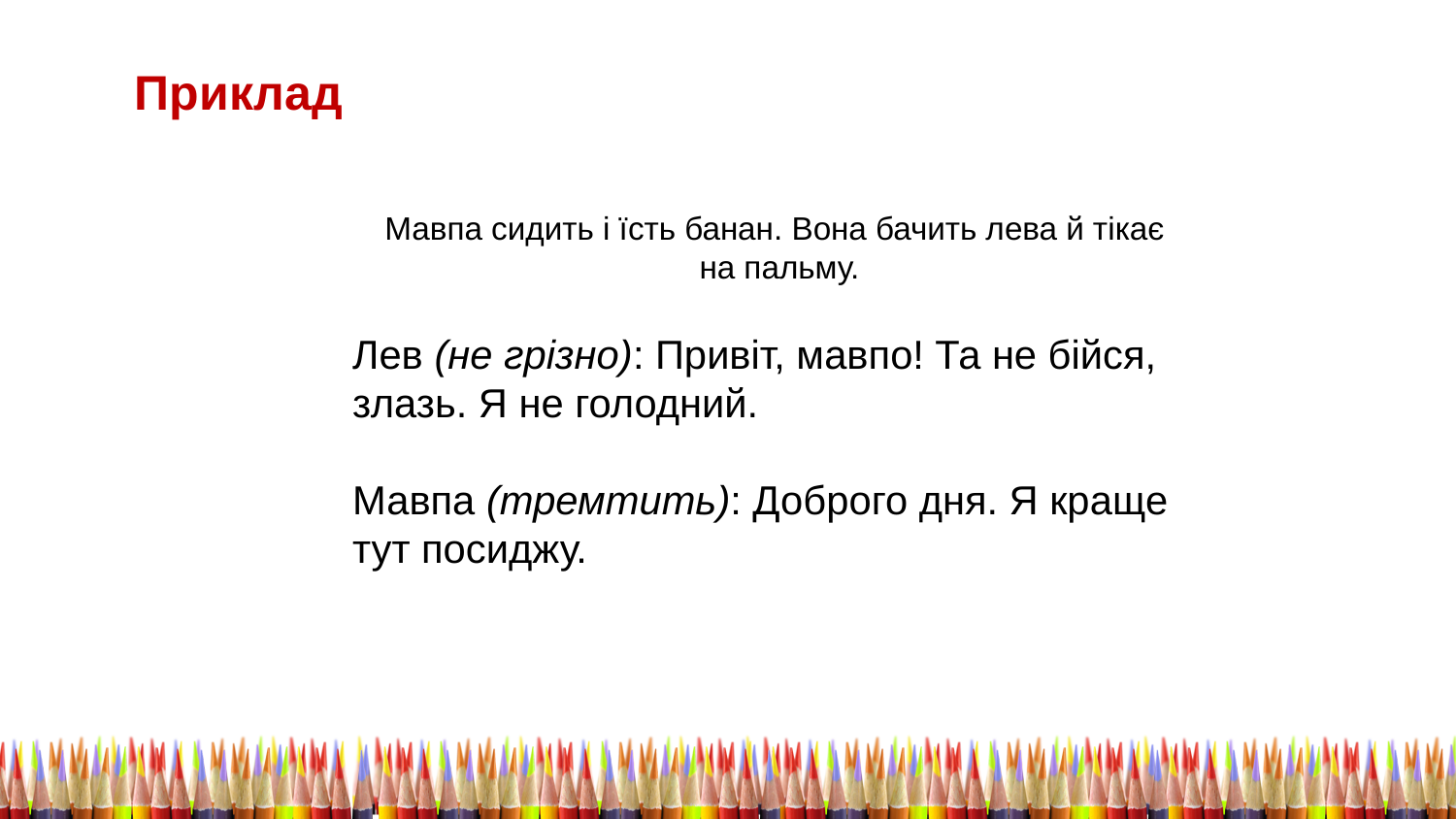

Приклад

Мавпа сидить і їсть банан. Вона бачить лева й тікає
на пальму.

Лев (не грізно): Привіт, мавпо! Та не бійся,
злазь. Я не голодний.

Мавпа (тремтить): Доброго дня. Я краще
тут посиджу.